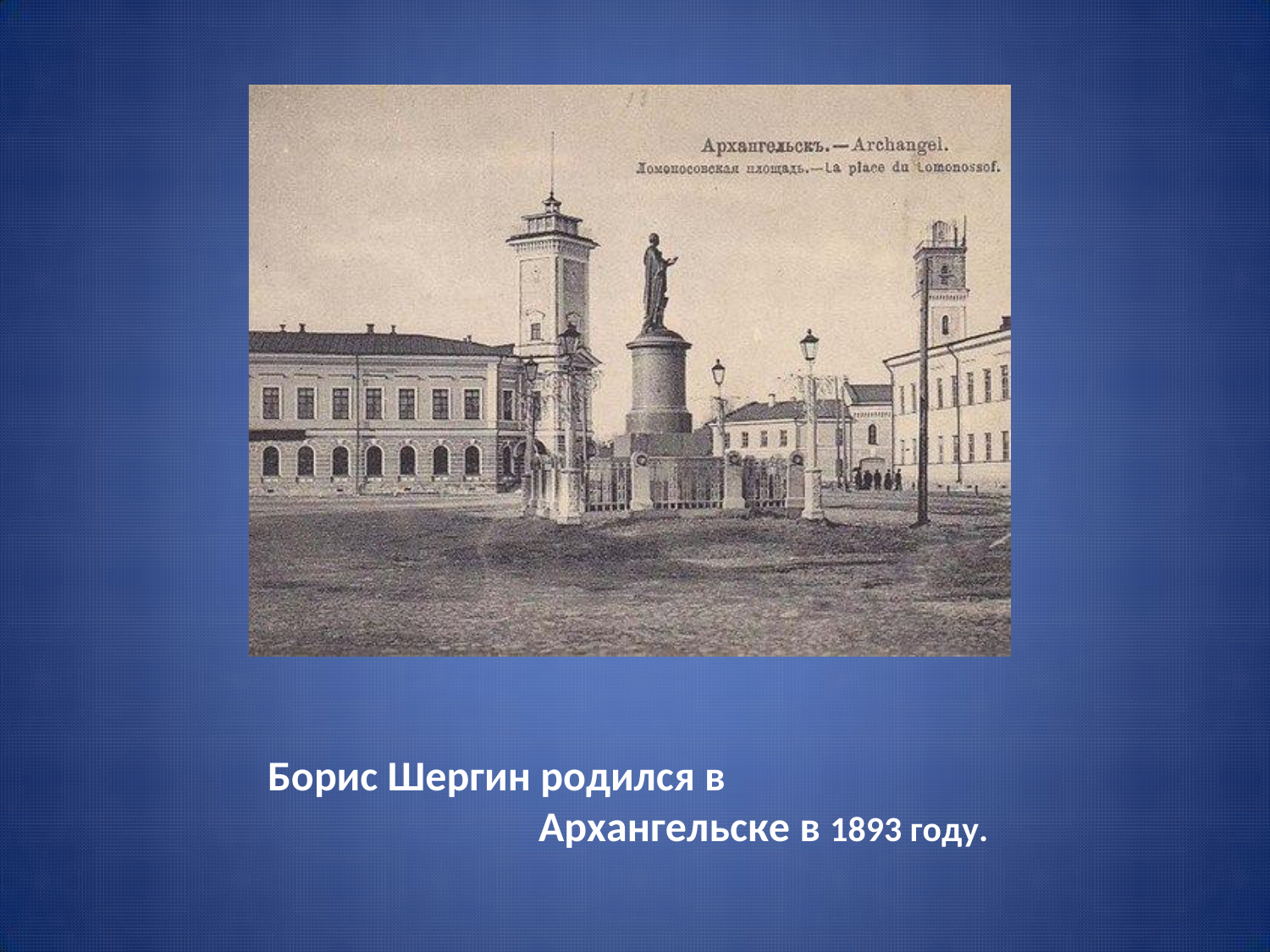

Борис Шергин родился в  Архангельске в 1893 году.